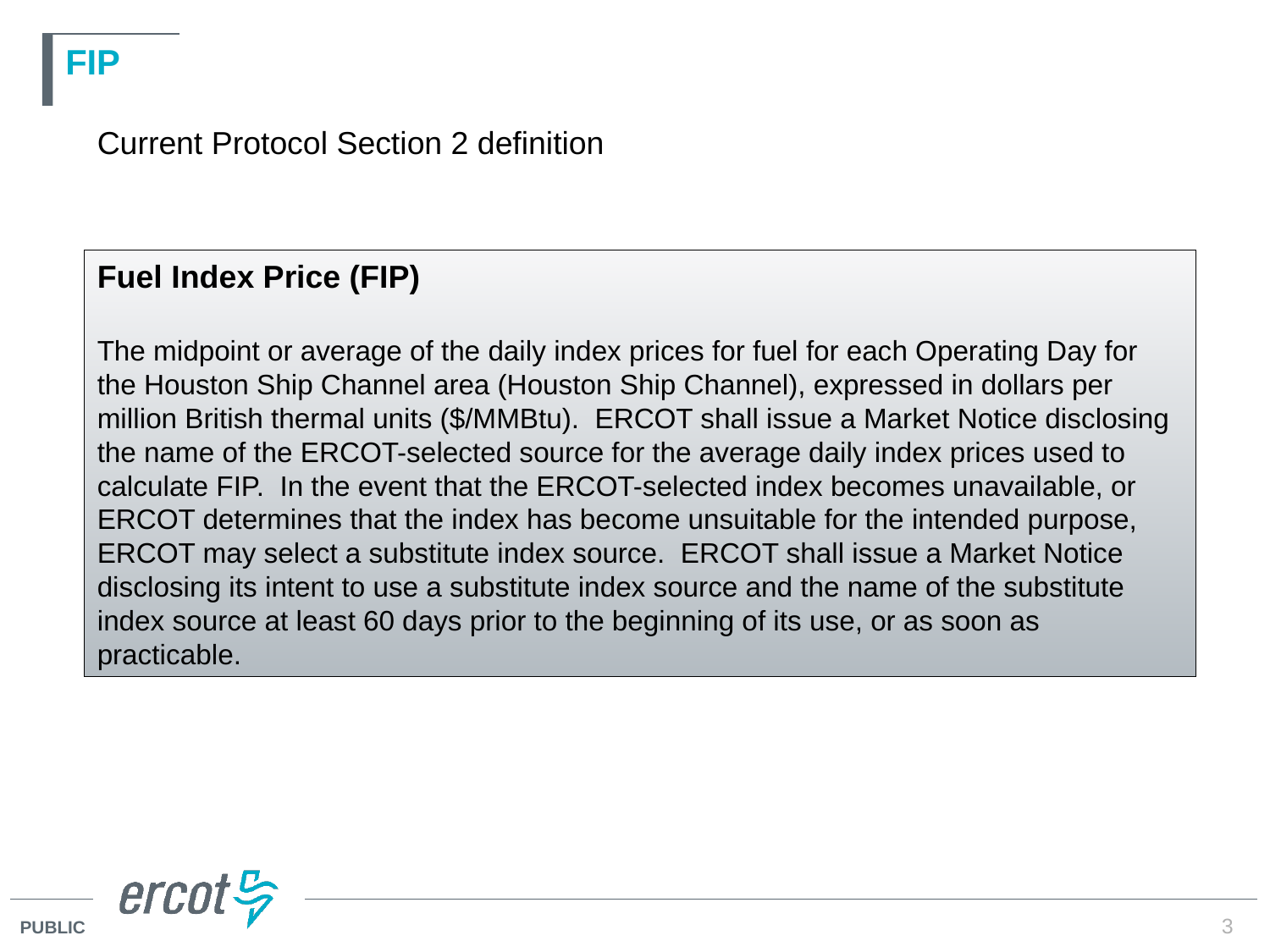

# FIP
Current Protocol Section 2 definition
Fuel Index Price (FIP)

The midpoint or average of the daily index prices for fuel for each Operating Day for the Houston Ship Channel area (Houston Ship Channel), expressed in dollars per million British thermal units ($/MMBtu).  ERCOT shall issue a Market Notice disclosing the name of the ERCOT-selected source for the average daily index prices used to calculate FIP.  In the event that the ERCOT-selected index becomes unavailable, or ERCOT determines that the index has become unsuitable for the intended purpose, ERCOT may select a substitute index source.  ERCOT shall issue a Market Notice disclosing its intent to use a substitute index source and the name of the substitute index source at least 60 days prior to the beginning of its use, or as soon as practicable.
3